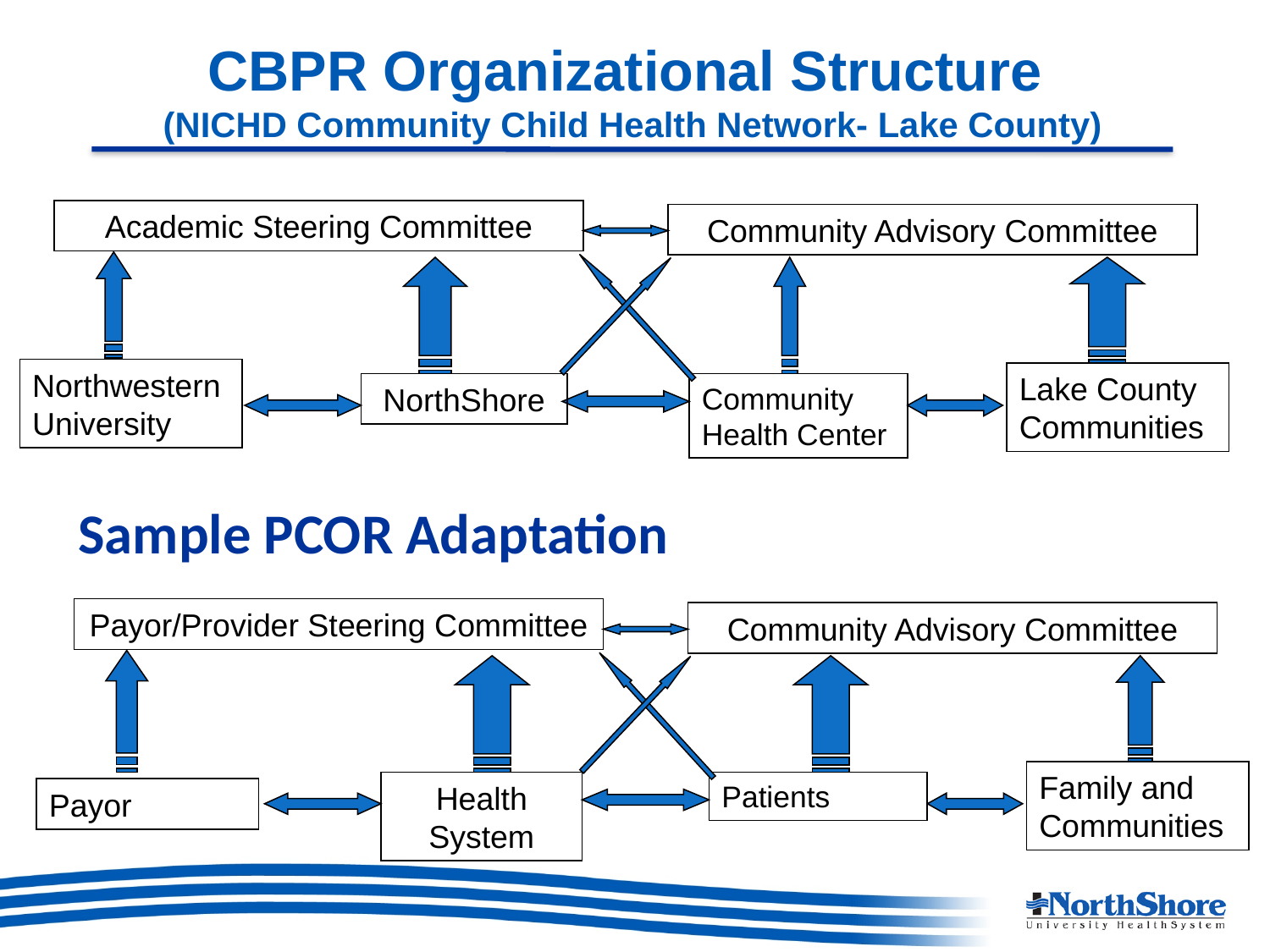

# CBPR Organizational Structure (NICHD Community Child Health Network- Lake County)
Academic Steering Committee

Community Advisory Committee

Northwestern University

Lake County Communities

NorthShore
Community Health Center

Sample PCOR Adaptation
Payor/Provider Steering Committee

Community Advisory Committee

Family and Communities

Health System
Patients
Payor